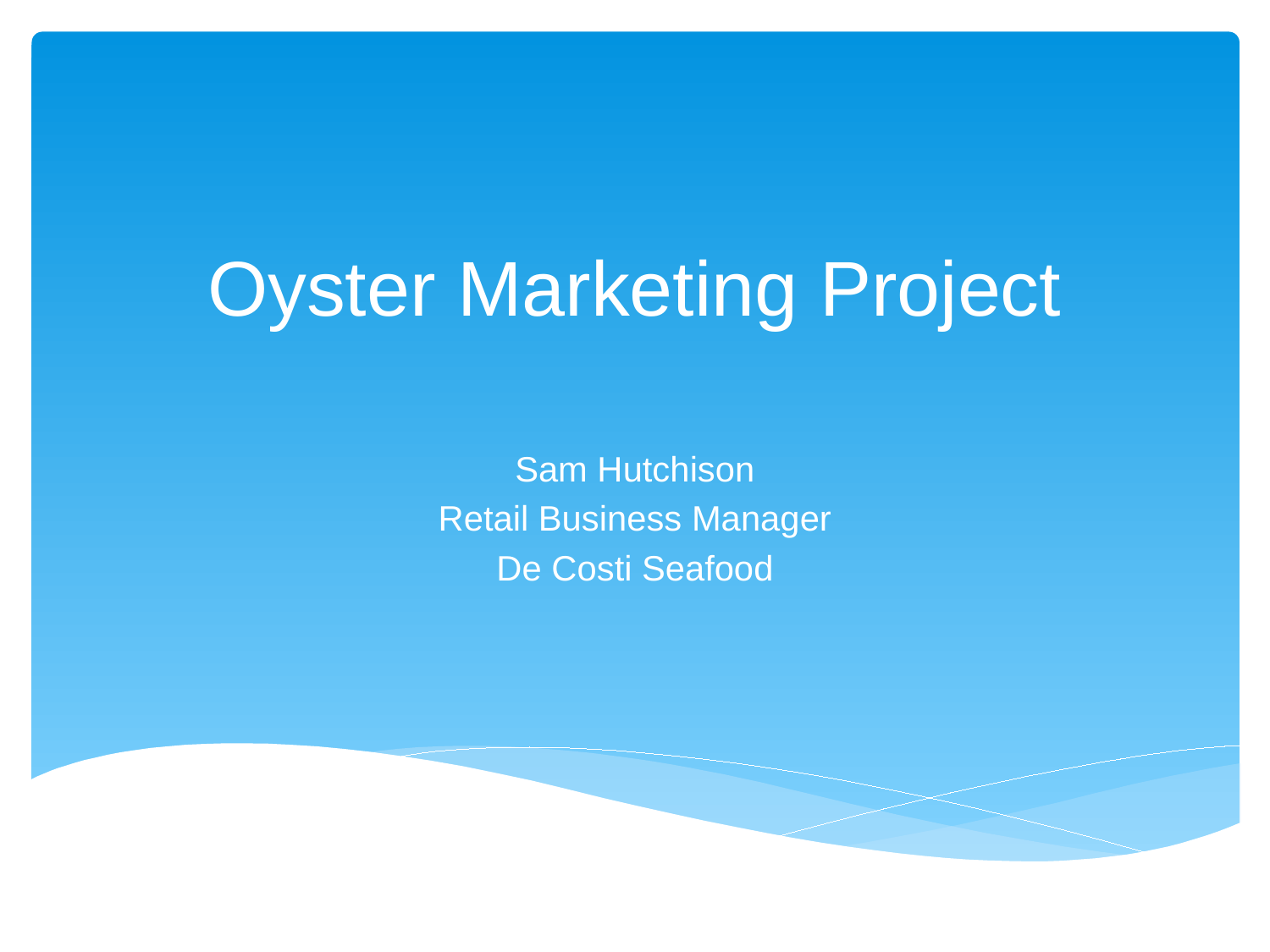

# Oyster Marketing Project
Sam Hutchison
Retail Business Manager
De Costi Seafood